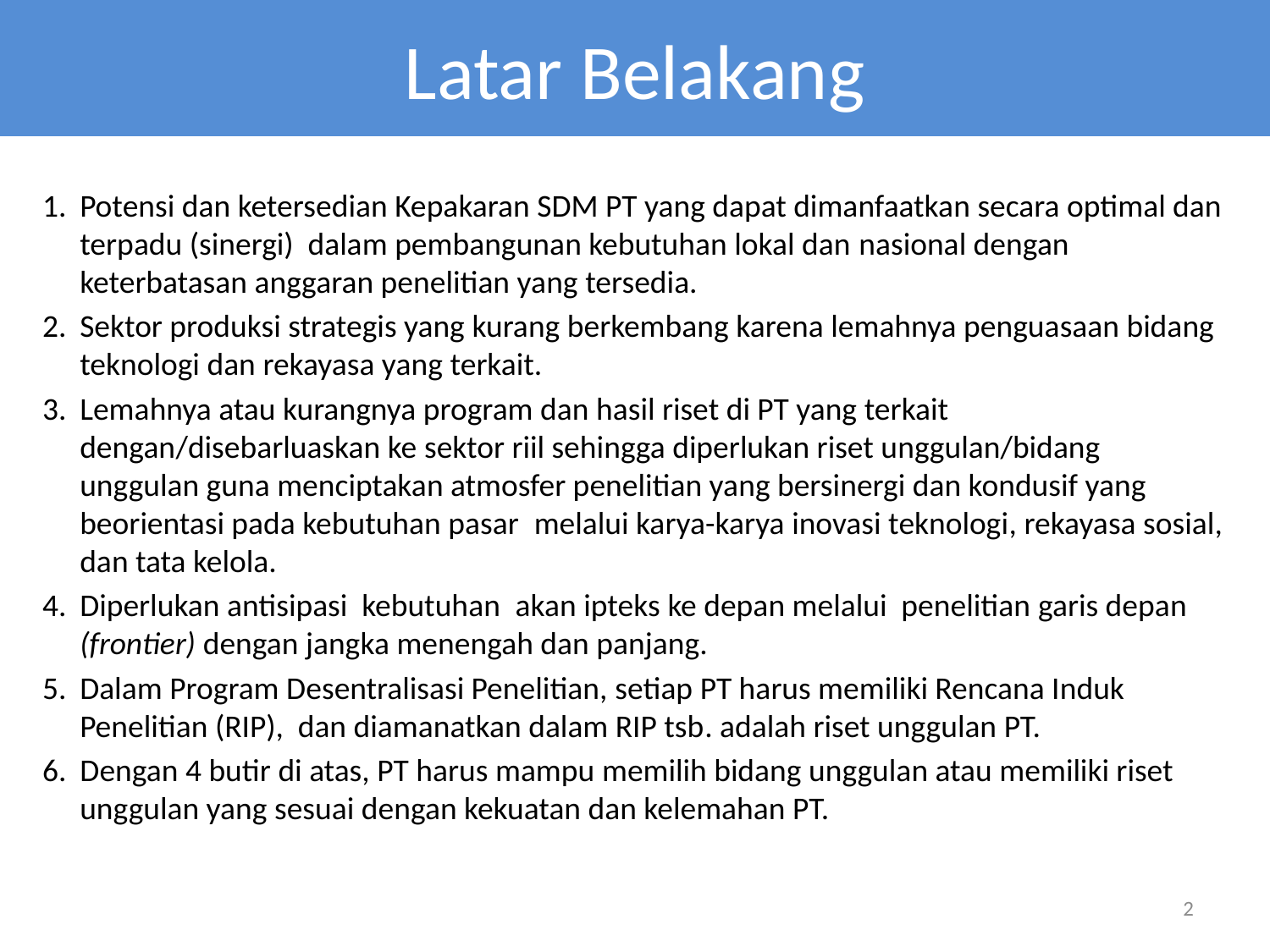

# Latar Belakang
Potensi dan ketersedian Kepakaran SDM PT yang dapat dimanfaatkan secara optimal dan terpadu (sinergi)  dalam pembangunan kebutuhan lokal dan nasional dengan keterbatasan anggaran penelitian yang tersedia.
Sektor produksi strategis yang kurang berkembang karena lemahnya penguasaan bidang teknologi dan rekayasa yang terkait.
Lemahnya atau kurangnya program dan hasil riset di PT yang terkait dengan/disebarluaskan ke sektor riil sehingga diperlukan riset unggulan/bidang unggulan guna menciptakan atmosfer penelitian yang bersinergi dan kondusif yang beorientasi pada kebutuhan pasar  melalui karya-karya inovasi teknologi, rekayasa sosial, dan tata kelola.
Diperlukan antisipasi  kebutuhan  akan ipteks ke depan melalui  penelitian garis depan (frontier) dengan jangka menengah dan panjang.
Dalam Program Desentralisasi Penelitian, setiap PT harus memiliki Rencana Induk Penelitian (RIP),  dan diamanatkan dalam RIP tsb. adalah riset unggulan PT.
Dengan 4 butir di atas, PT harus mampu memilih bidang unggulan atau memiliki riset unggulan yang sesuai dengan kekuatan dan kelemahan PT.
2